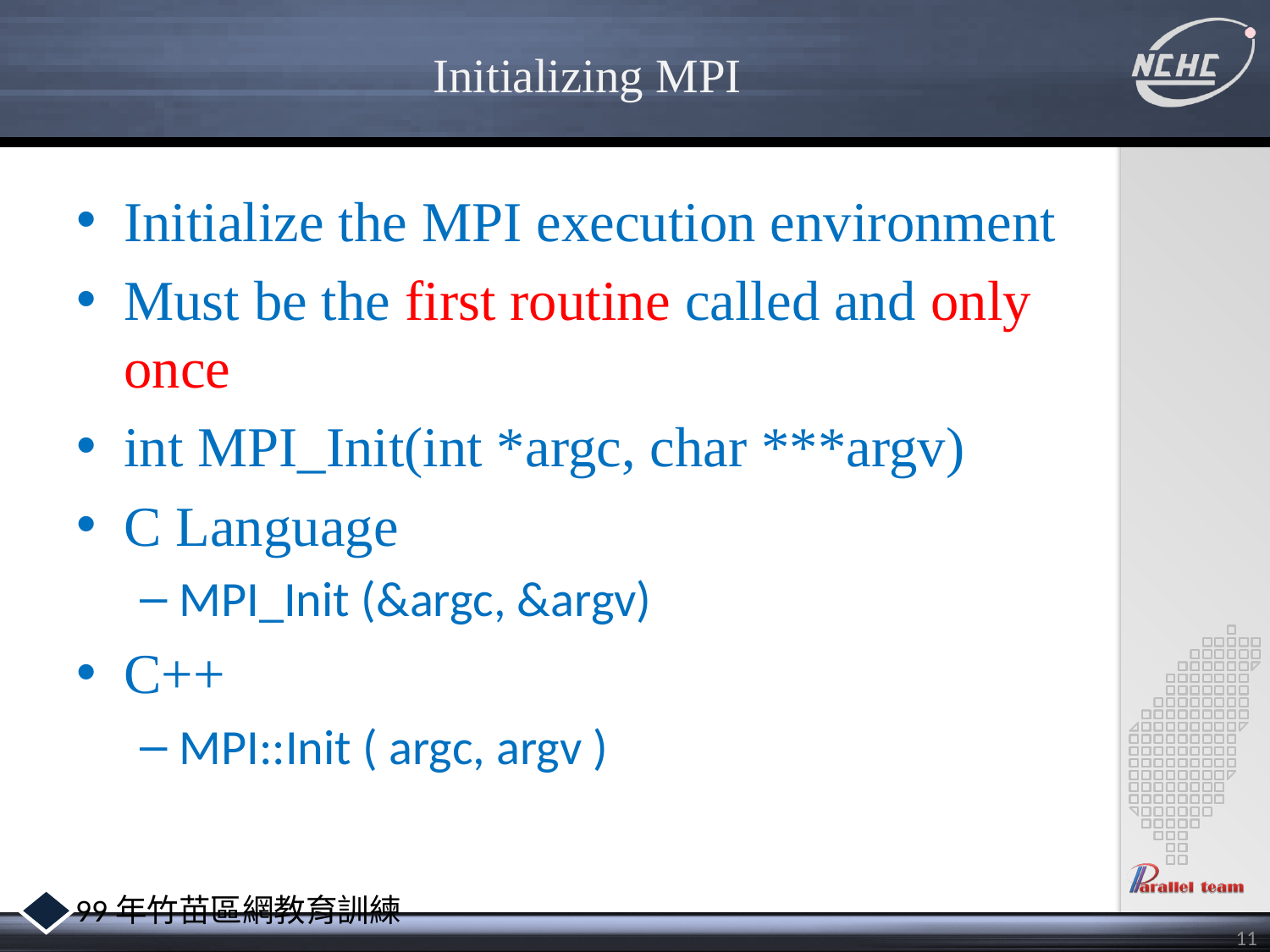

# Initializing MPI
Initialize the MPI execution environment
Must be the first routine called and only once
int MPI_Init(int *argc, char ***argv)
C Language
MPI_Init (&argc, &argv)
C++
MPI::Init ( argc, argv )

11